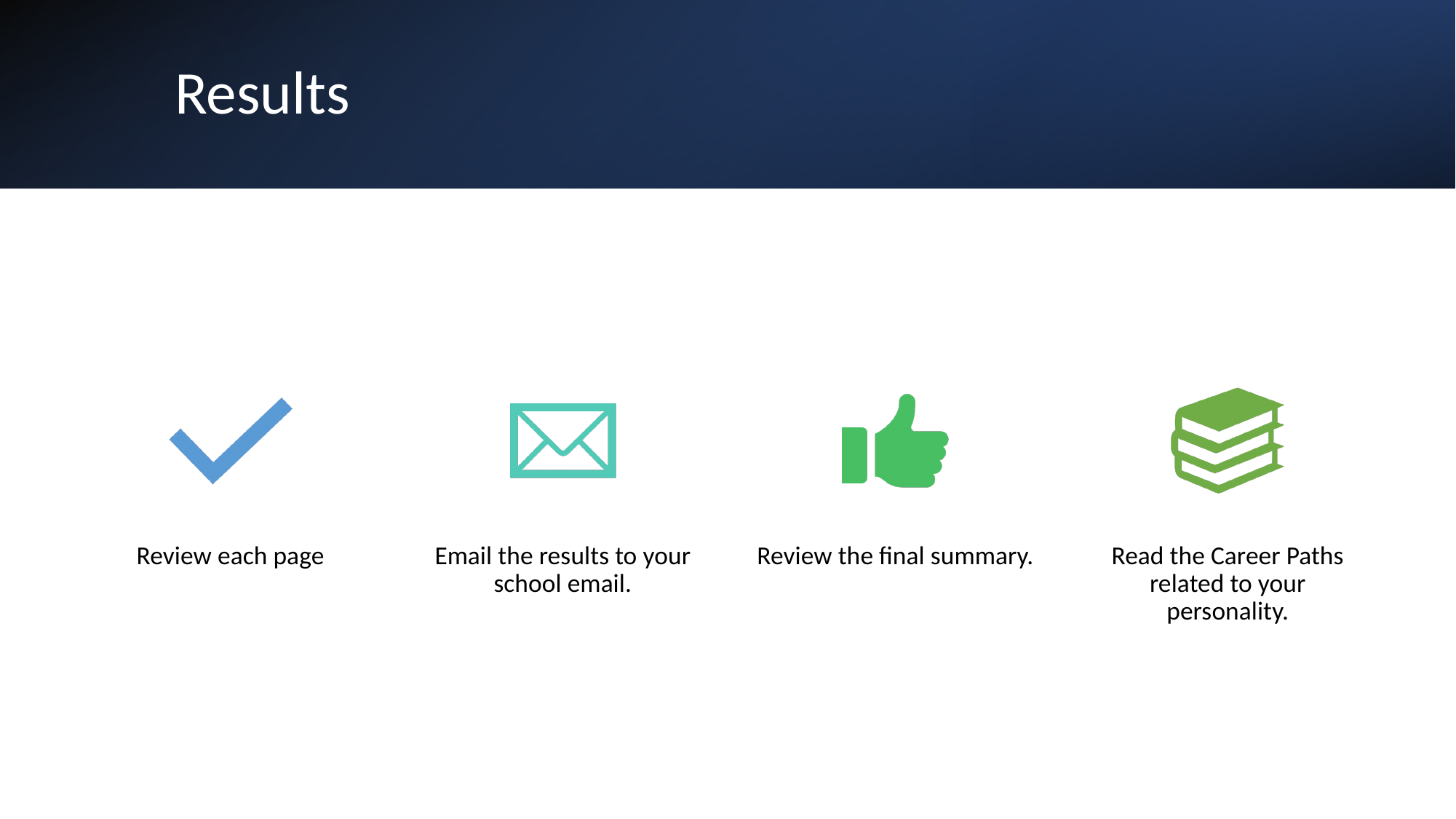

# Results
Review each page
Email the results to your school email.
Review the final summary.
Read the Career Paths related to your personality.